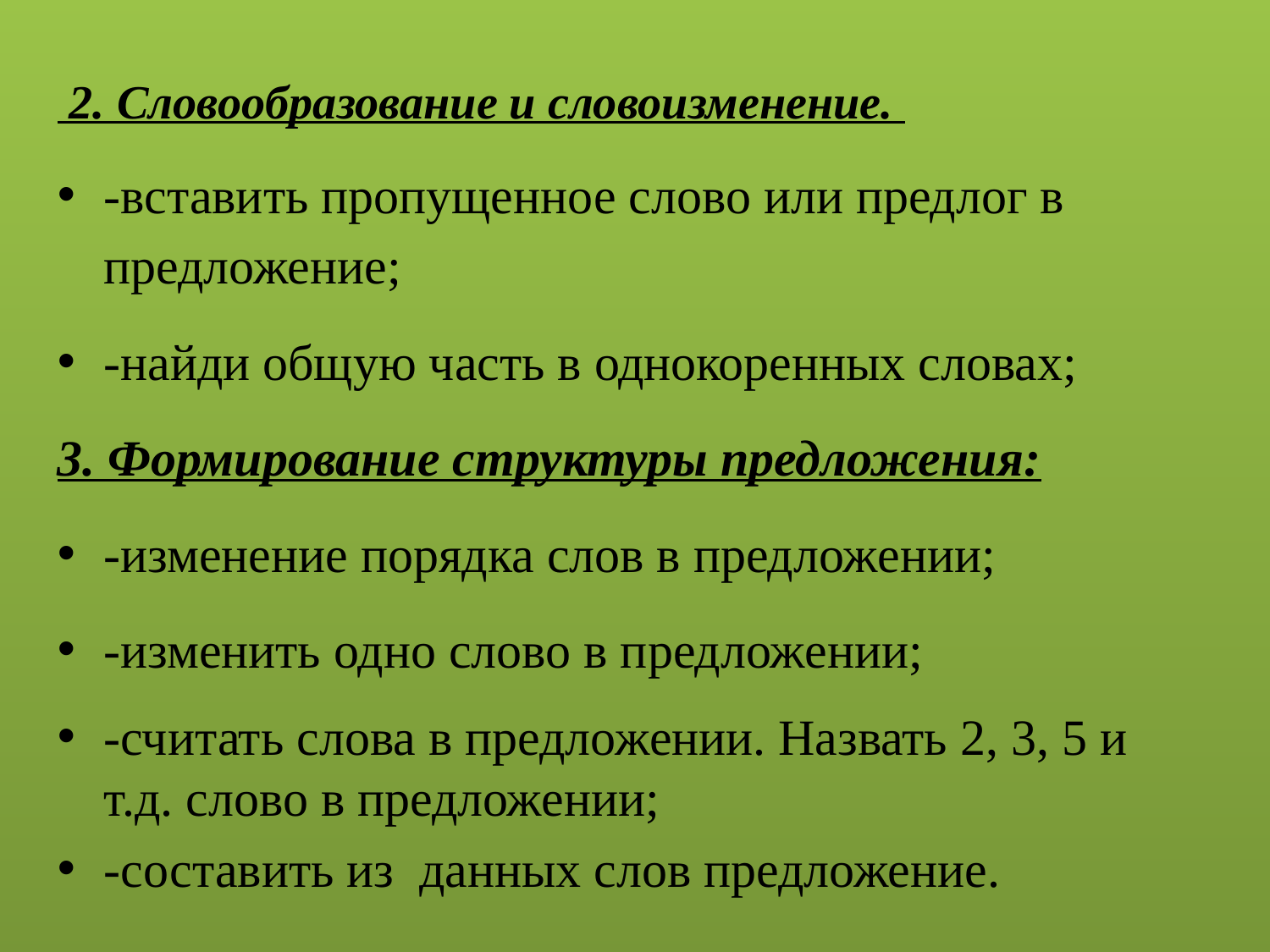

2. Словообразование и словоизменение.
-вставить пропущенное слово или предлог в предложение;
-найди общую часть в однокоренных словах;
3. Формирование структуры предложения:
-изменение порядка слов в предложении;
-изменить одно слово в предложении;
-считать слова в предложении. Назвать 2, 3, 5 и т.д. слово в предложении;
-составить из  данных слов предложение.